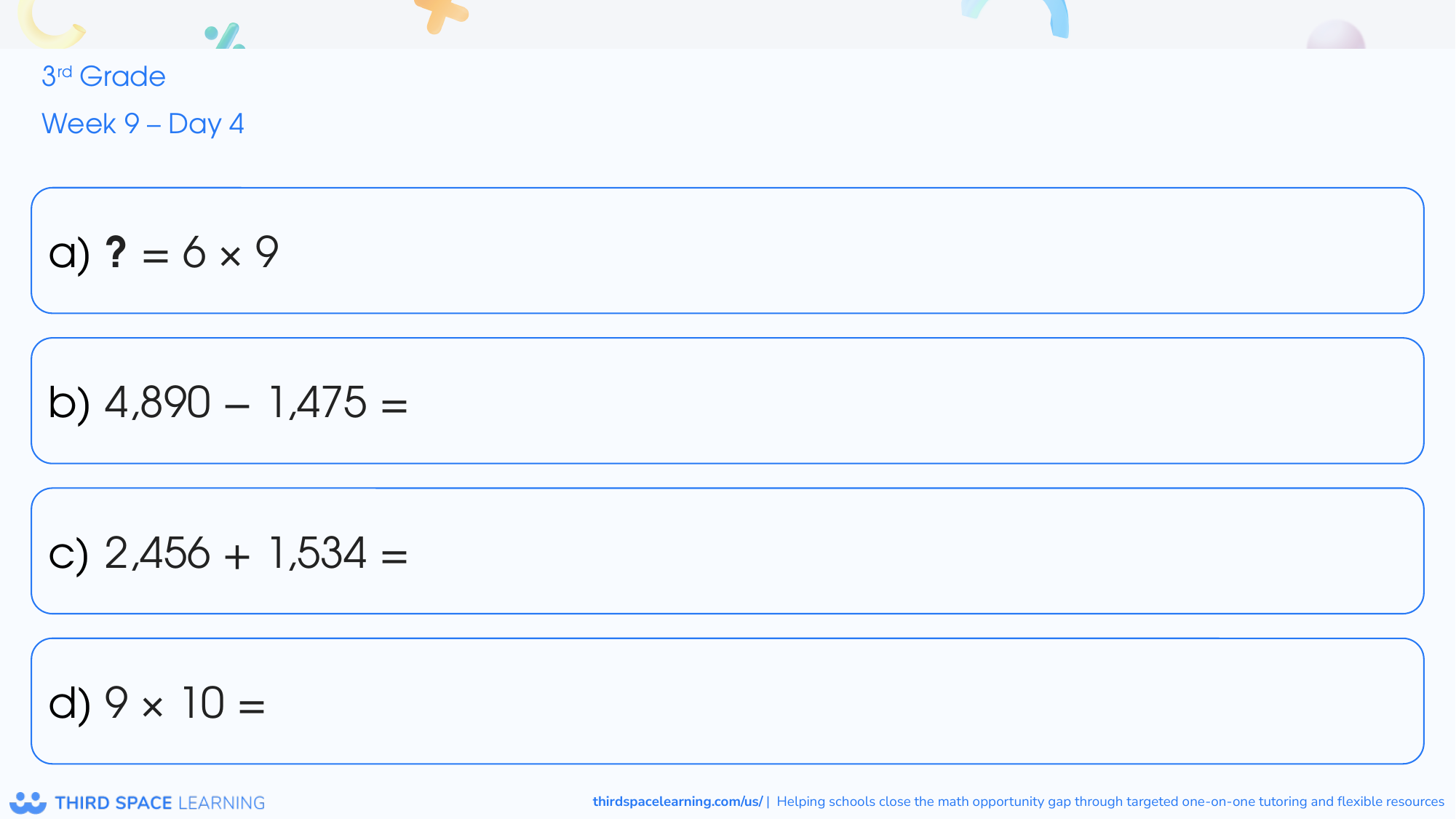

3rd Grade
Week 9 – Day 4
? = 6 × 9
4,890 − 1,475 =
2,456 + 1,534 =
9 × 10 =